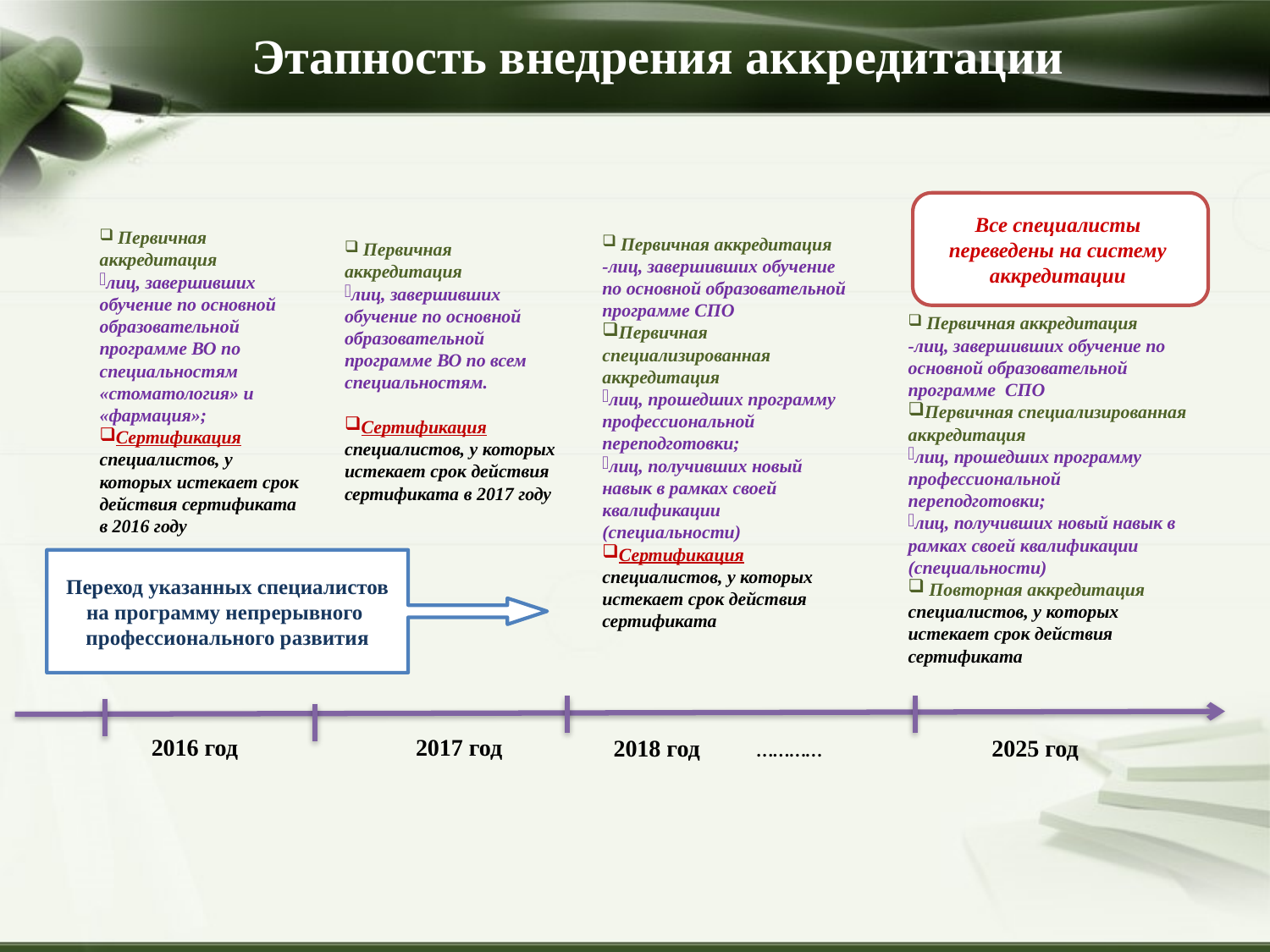

Этапность внедрения аккредитации
Все специалисты
переведены на систему
аккредитации
 Первичная
аккредитация
лиц, завершивших
обучение по основной
образовательной
программе ВО по
специальностям
«стоматология» и
«фармация»;
Сертификация
специалистов, у
которых истекает срок действия сертификата в 2016 году
 Первичная аккредитация
-лиц, завершивших обучение
по основной образовательной программе СПО
Первичная
специализированная
аккредитация
лиц, прошедших программу
профессиональной
переподготовки;
лиц, получивших новый
навык в рамках своей
квалификации
(специальности)
Сертификация
специалистов, у которых
истекает срок действия
сертификата
 Первичная
аккредитация
лиц, завершивших
обучение по основной
образовательной
программе ВО по всем
специальностям.

Сертификация
специалистов, у которых истекает срок действия сертификата в 2017 году
 Первичная аккредитация
-лиц, завершивших обучение по
основной образовательной
программе  СПО
Первичная специализированная аккредитация
лиц, прошедших программу
профессиональной
переподготовки;
лиц, получивших новый навык в
рамках своей квалификации
(специальности)
 Повторная аккредитация
специалистов, у которых
истекает срок действия
сертификата
Переход указанных специалистов на программу непрерывного
профессионального развития
2016 год
2017 год
2018 год
…………
2025 год